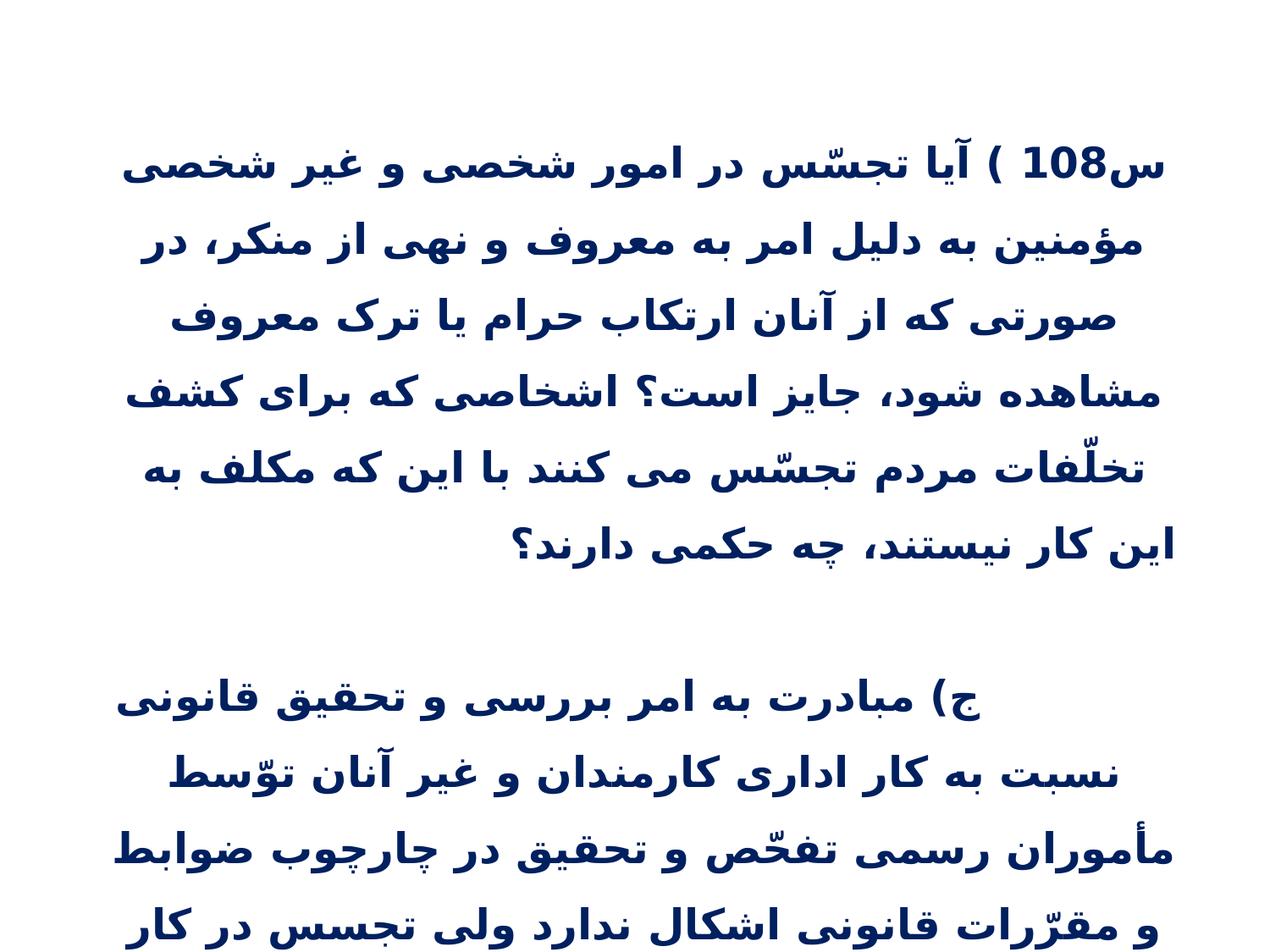

س108 ) آیا تجسّس در امور شخصی و غیر شخصی مؤمنین به دلیل امر به معروف و نهی از منکر، در صورتی که از آنان ارتکاب حرام یا ترک معروف مشاهده شود، جایز است؟ اشخاصی که برای کشف تخلّفات مردم تجسّس می کنند با این که مکلف به این کار نیستند، چه حکمی دارند؟                                                                                                                  ج) مبادرت به امر بررسی و تحقیق قانونی نسبت به کار اداری کارمندان و غیر آنان توّسط مأموران رسمی تفحّص و تحقیق در چارچوب ضوابط و مقرّرات قانونی اشکال ندارد ولی تجسس در کار دیگران و یا تحقیق دراعمال و رفتار کارمندان برای کشف اسرار آنان در خارج از حدود و ضوابط قانونی برای آن مأموران هم جایز نیست.
 (اجوبه ،س ۱۳۹۳.)